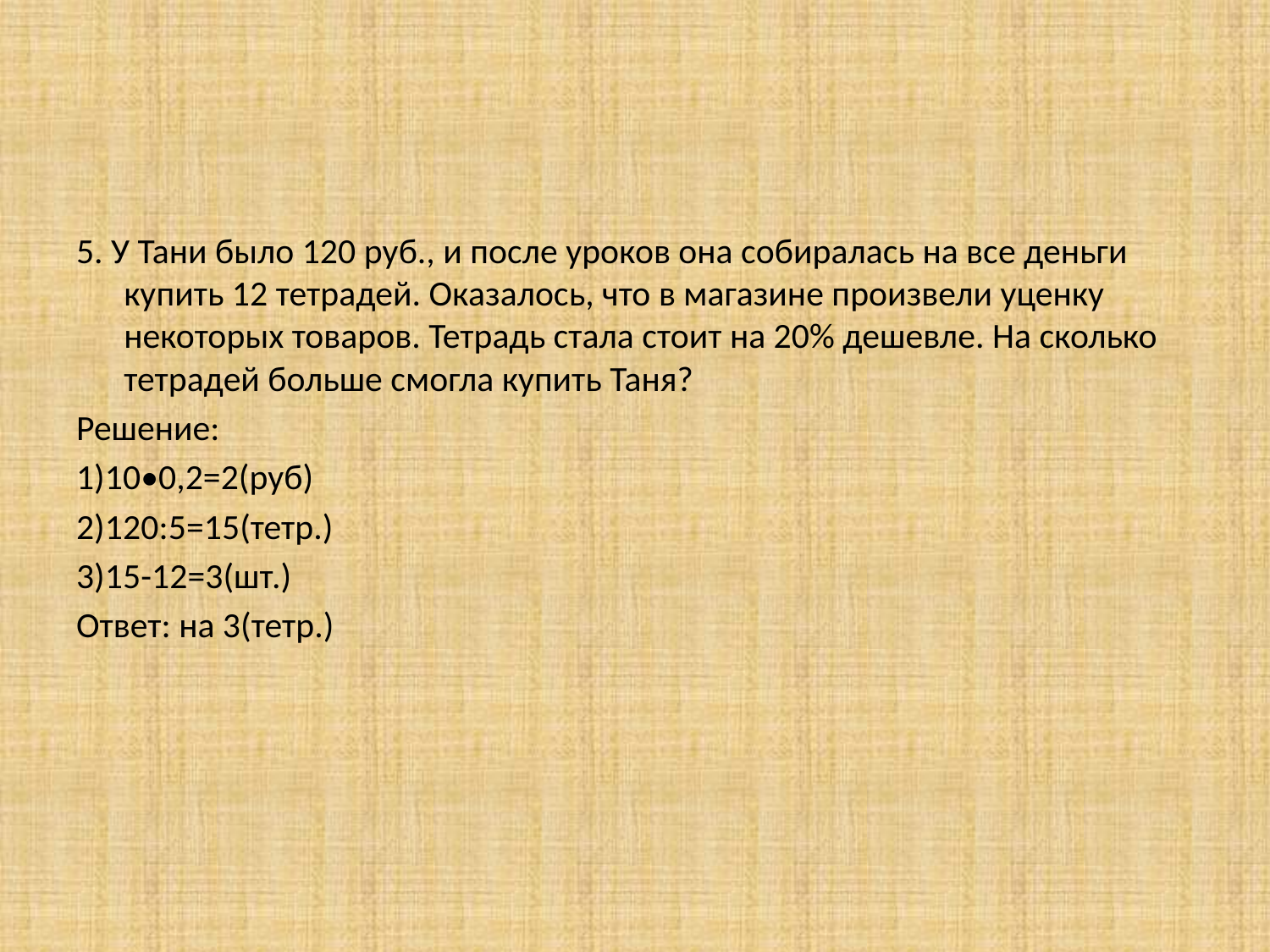

5. У Тани было 120 руб., и после уроков она собиралась на все деньги купить 12 тетрадей. Оказалось, что в магазине произвели уценку некоторых товаров. Тетрадь стала стоит на 20% дешевле. На сколько тетрадей больше смогла купить Таня?
Решение:
1)10•0,2=2(руб)
2)120:5=15(тетр.)
3)15-12=3(шт.)
Ответ: на 3(тетр.)